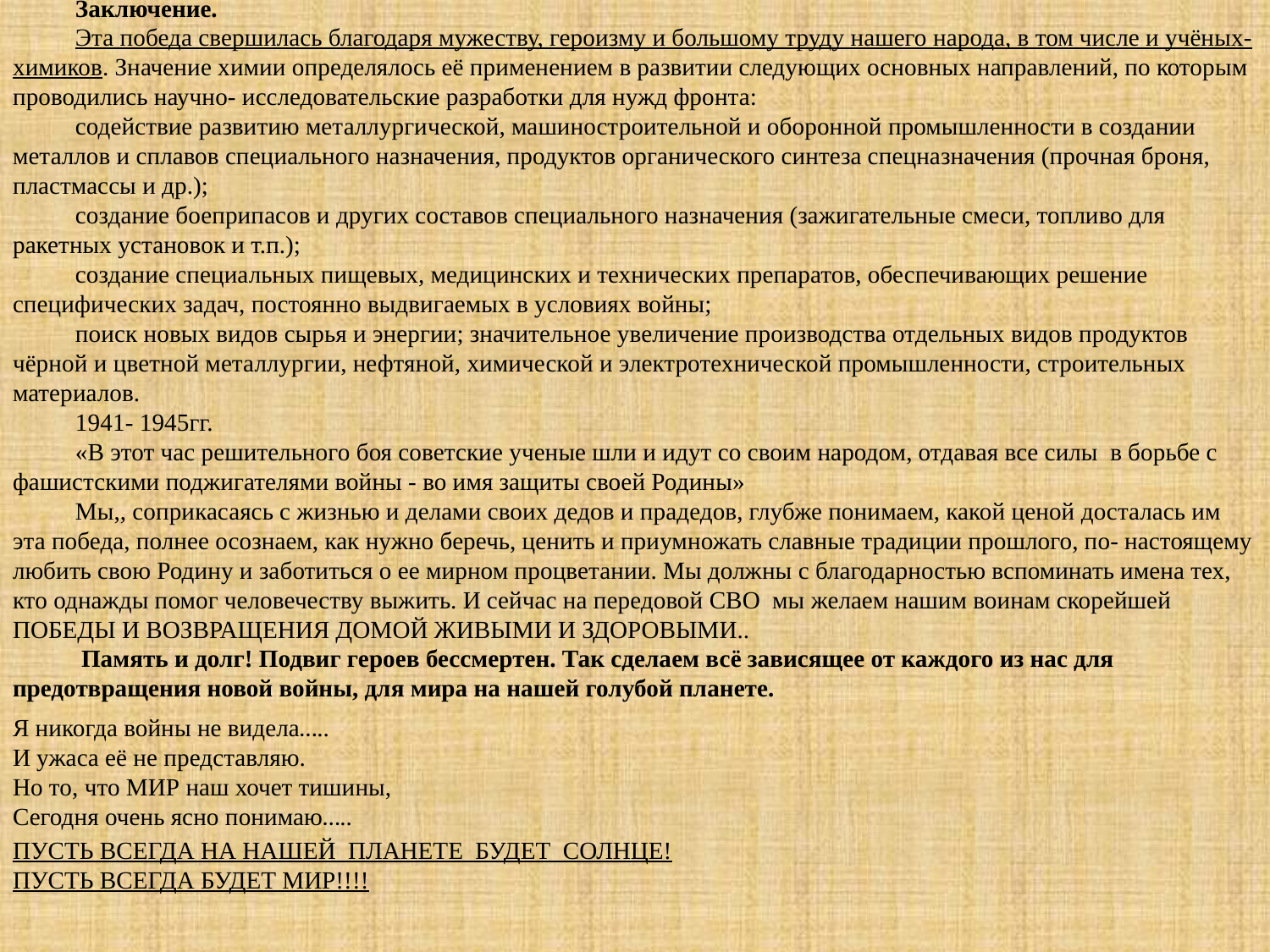

Заключение.
Эта победа свершилась благодаря мужеству, героизму и большому труду нашего народа, в том числе и учёных-химиков. Значение химии определялось её применением в развитии следующих основных направлений, по которым проводились научно- исследовательские разработки для нужд фронта:
содействие развитию металлургической, машиностроительной и оборонной промышленности в создании металлов и сплавов специального назначения, продуктов органического синтеза спецназначения (прочная броня, пластмассы и др.);
создание боеприпасов и других составов специального назначения (зажигательные смеси, топливо для ракетных установок и т.п.);
создание специальных пищевых, медицинских и технических препаратов, обеспечивающих решение специфических задач, постоянно выдвигаемых в условиях войны;
поиск новых видов сырья и энергии; значительное увеличение производства отдельных видов продуктов чёрной и цветной металлургии, нефтяной, химической и электротехнической промышленности, строительных материалов.
1941- 1945гг.
«В этот час решительного боя советские ученые шли и идут со своим народом, отдавая все силы  в борьбе с фашистскими поджигателями войны - во имя защиты своей Родины»
Мы,, соприкасаясь с жизнью и делами своих дедов и прадедов, глубже понимаем, какой ценой досталась им эта победа, полнее осознаем, как нужно беречь, ценить и приумножать славные традиции прошлого, по- настоящему любить свою Родину и заботиться о ее мирном процветании. Мы должны с благодарностью вспоминать имена тех, кто однажды помог человечеству выжить. И сейчас на передовой СВО  мы желаем нашим воинам скорейшей ПОБЕДЫ И ВОЗВРАЩЕНИЯ ДОМОЙ ЖИВЫМИ И ЗДОРОВЫМИ..
 Память и долг! Подвиг героев бессмертен. Так сделаем всё зависящее от каждого из нас для предотвращения новой войны, для мира на нашей голубой планете.

Я никогда войны не видела…..
И ужаса её не представляю.
Но то, что МИР наш хочет тишины,
Сегодня очень ясно понимаю…..
ПУСТЬ ВСЕГДА НА НАШЕЙ  ПЛАНЕТЕ  БУДЕТ  СОЛНЦЕ!
ПУСТЬ ВСЕГДА БУДЕТ МИР!!!!